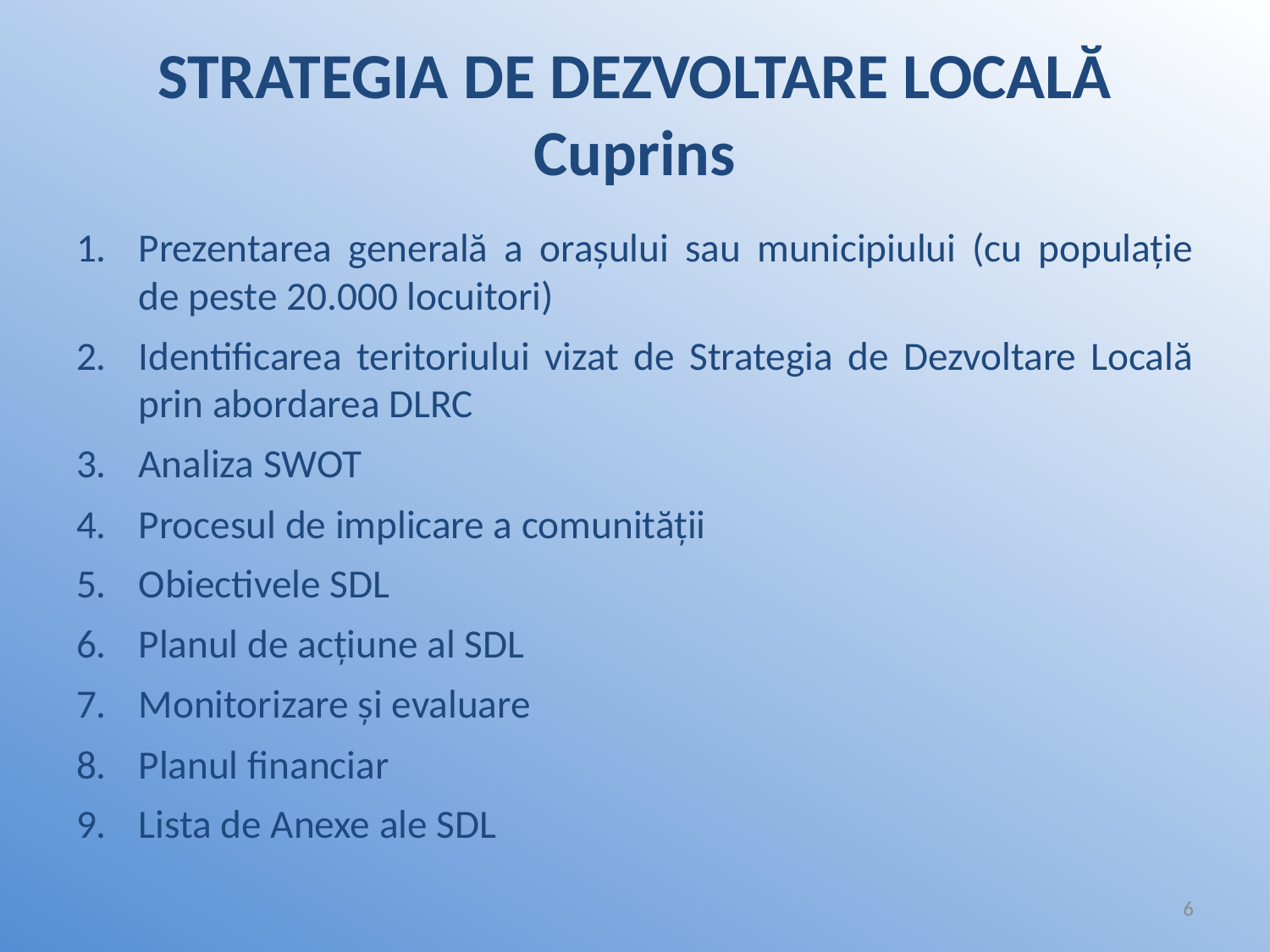

# STRATEGIA DE DEZVOLTARE LOCALĂ Cuprins
Prezentarea generală a orașului sau municipiului (cu populație de peste 20.000 locuitori)
Identificarea teritoriului vizat de Strategia de Dezvoltare Locală prin abordarea DLRC
Analiza SWOT
Procesul de implicare a comunității
Obiectivele SDL
Planul de acțiune al SDL
Monitorizare și evaluare
Planul financiar
Lista de Anexe ale SDL

6